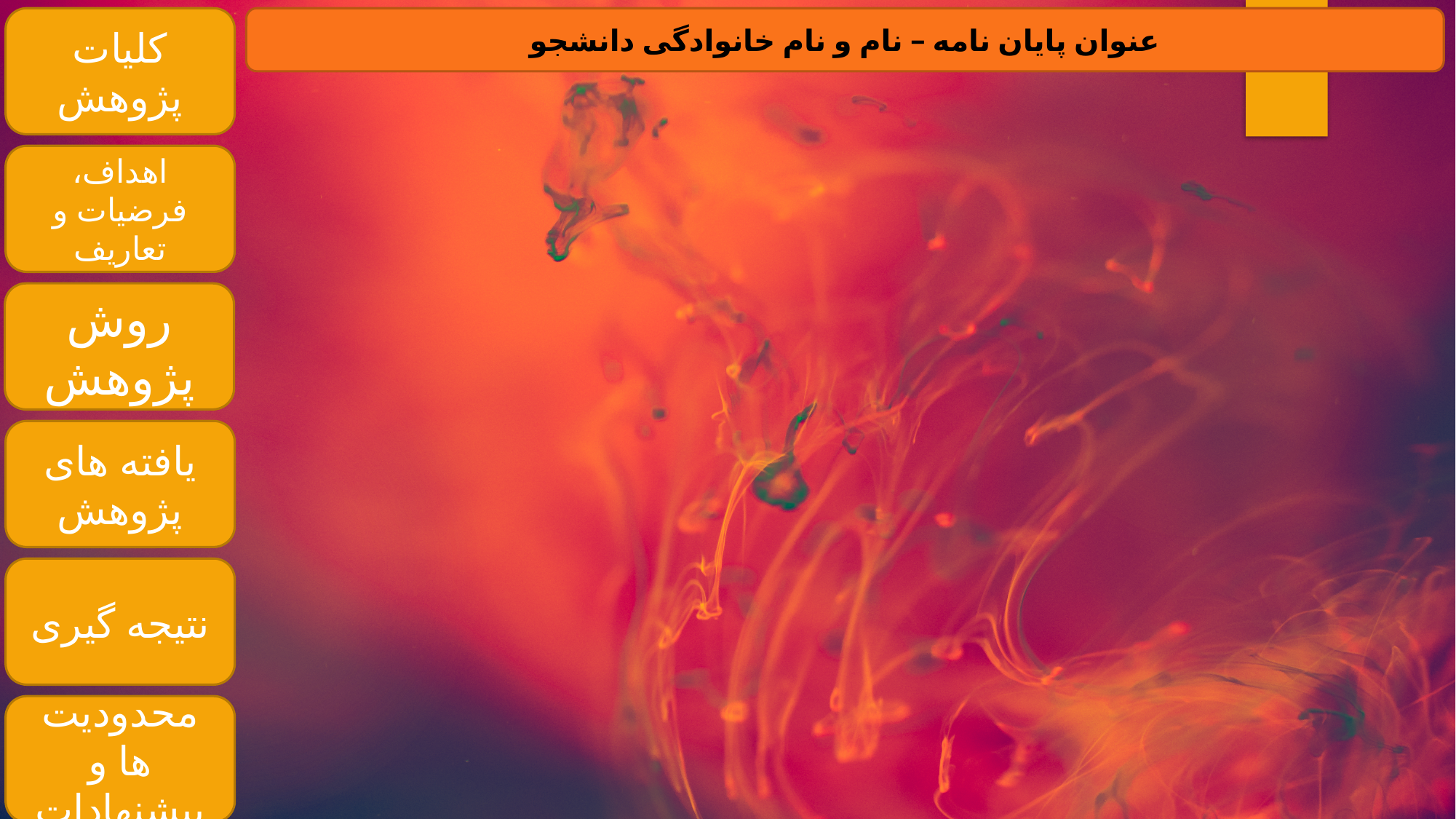

کلیات پژوهش
عنوان پایان نامه – نام و نام خانوادگی دانشجو
اهداف، فرضیات و تعاریف
روش پژوهش
یافته های پژوهش
نتیجه گیری
محدودیت ها و پیشنهادات